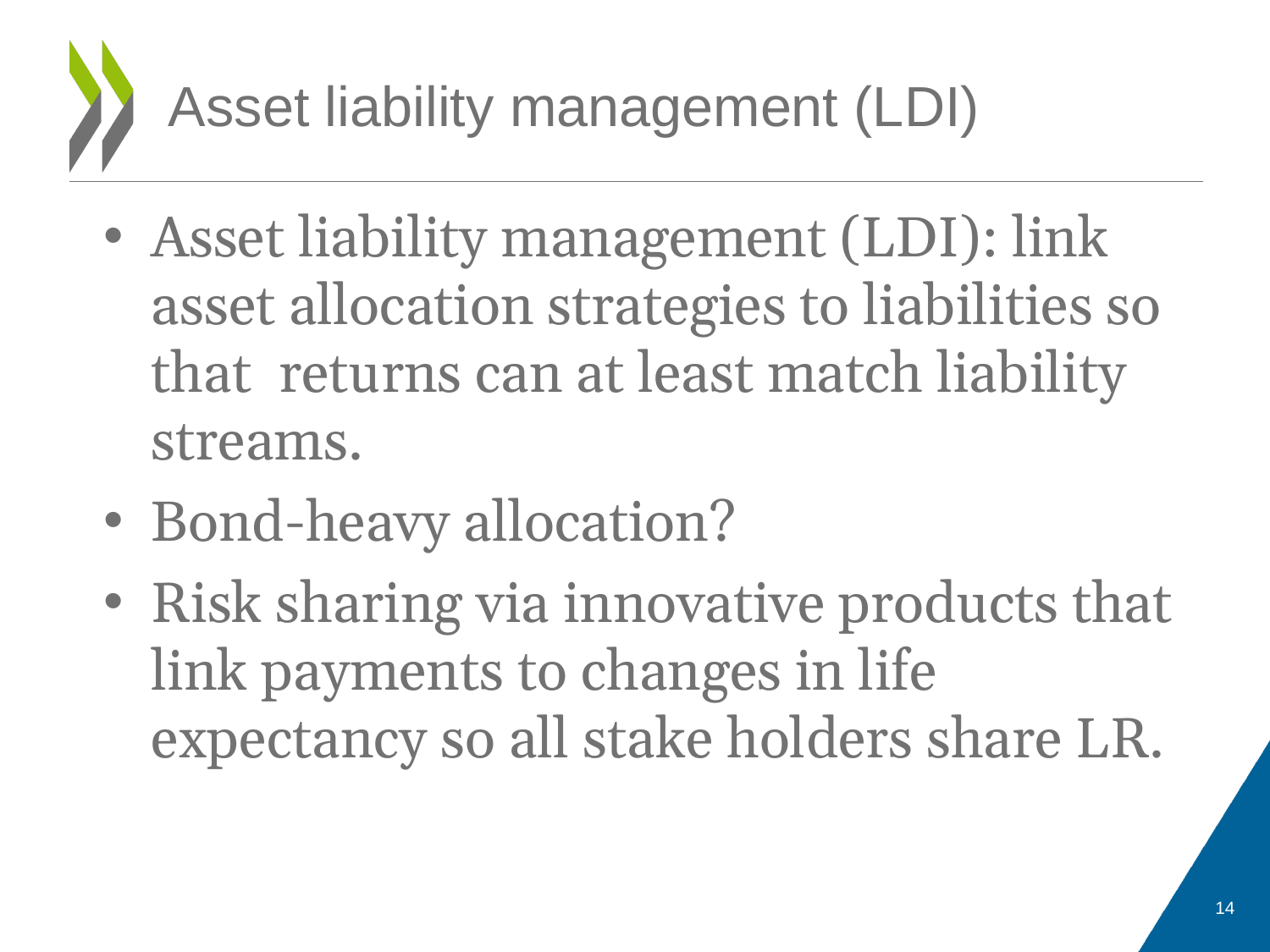

# Asset liability management (LDI)
Asset liability management (LDI): link asset allocation strategies to liabilities so that  returns can at least match liability streams.
Bond-heavy allocation?
Risk sharing via innovative products that link payments to changes in life expectancy so all stake holders share LR.

14